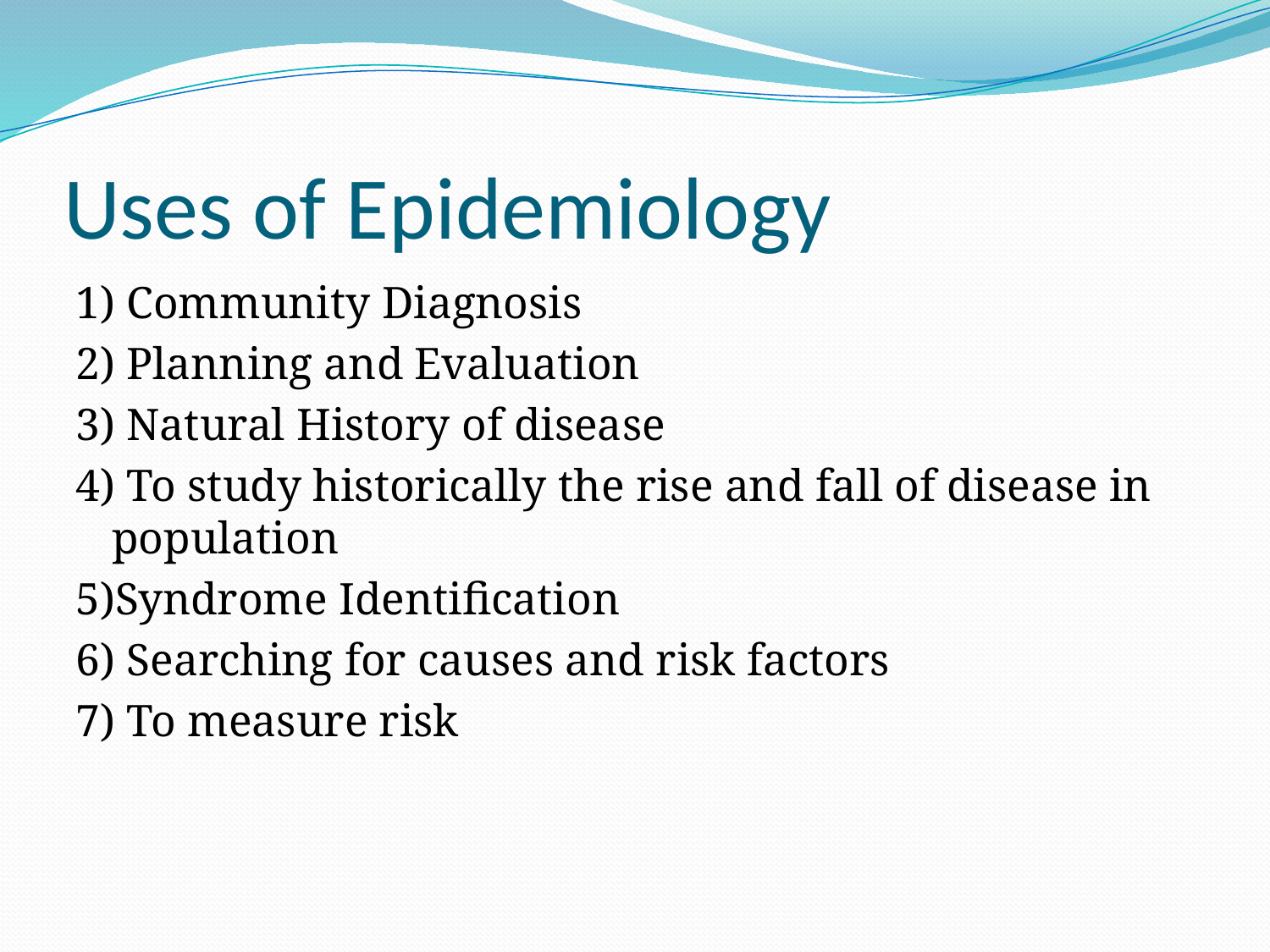

# Uses of Epidemiology
1) Community Diagnosis
2) Planning and Evaluation
3) Natural History of disease
4) To study historically the rise and fall of disease in    population
5)Syndrome Identification
6) Searching for causes and risk factors
7) To measure risk